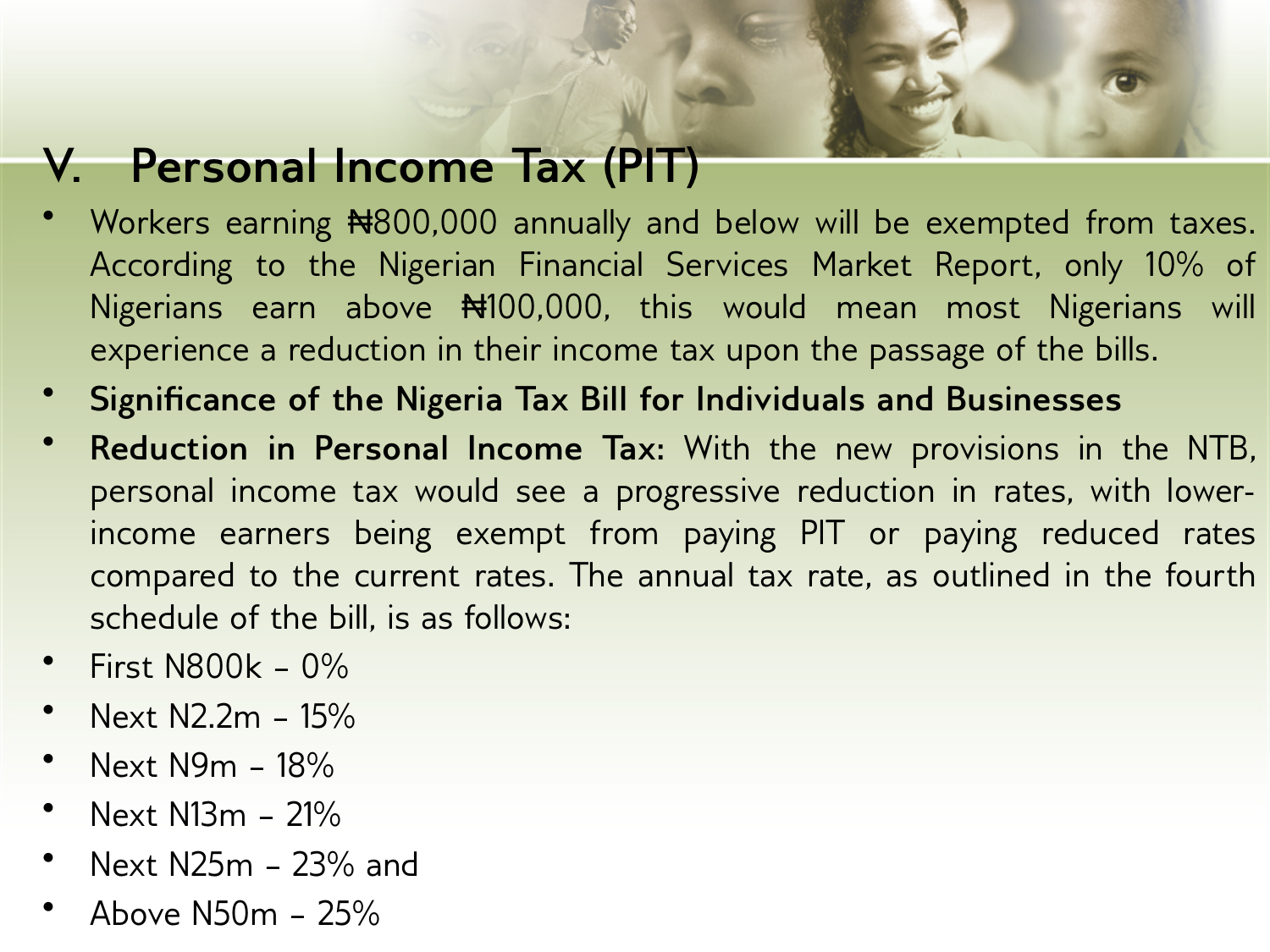

V.   Personal Income Tax (PIT)
Workers earning ₦800,000 annually and below will be exempted from taxes. According to the Nigerian Financial Services Market Report, only 10% of Nigerians earn above ₦100,000, this would mean most Nigerians will experience a reduction in their income tax upon the passage of the bills.
Significance of the Nigeria Tax Bill for Individuals and Businesses
Reduction in Personal Income Tax: With the new provisions in the NTB, personal income tax would see a progressive reduction in rates, with lower-income earners being exempt from paying PIT or paying reduced rates compared to the current rates. The annual tax rate, as outlined in the fourth schedule of the bill, is as follows:
First N800k – 0%
Next N2.2m – 15%
Next N9m – 18%
Next N13m – 21%
Next N25m – 23% and
Above N50m – 25%